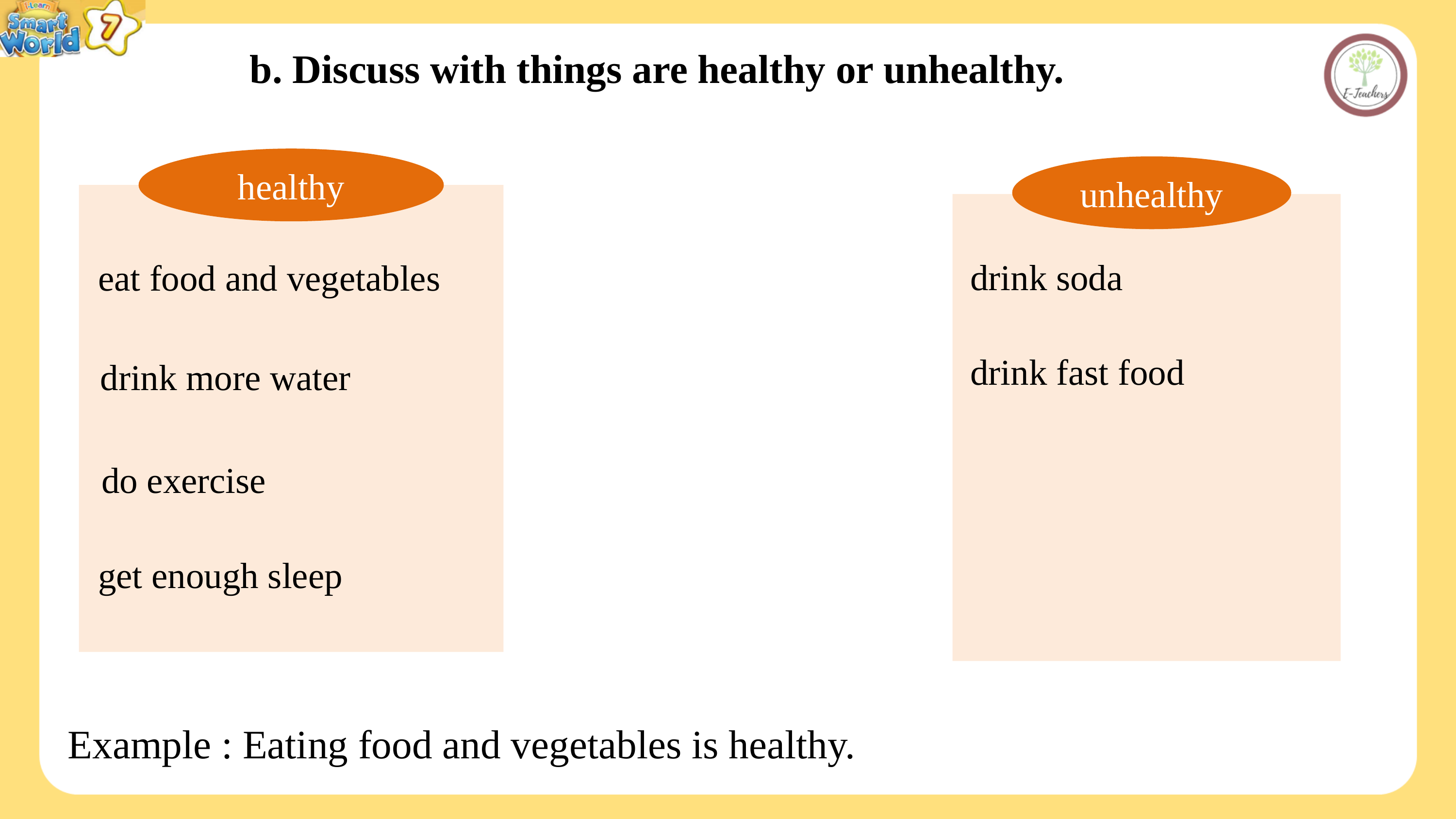

b. Discuss with things are healthy or unhealthy.
healthy

unhealthy

drink soda
eat food and vegetables
drink fast food
drink more water
do exercise
get enough sleep
Example : Eating food and vegetables is healthy.